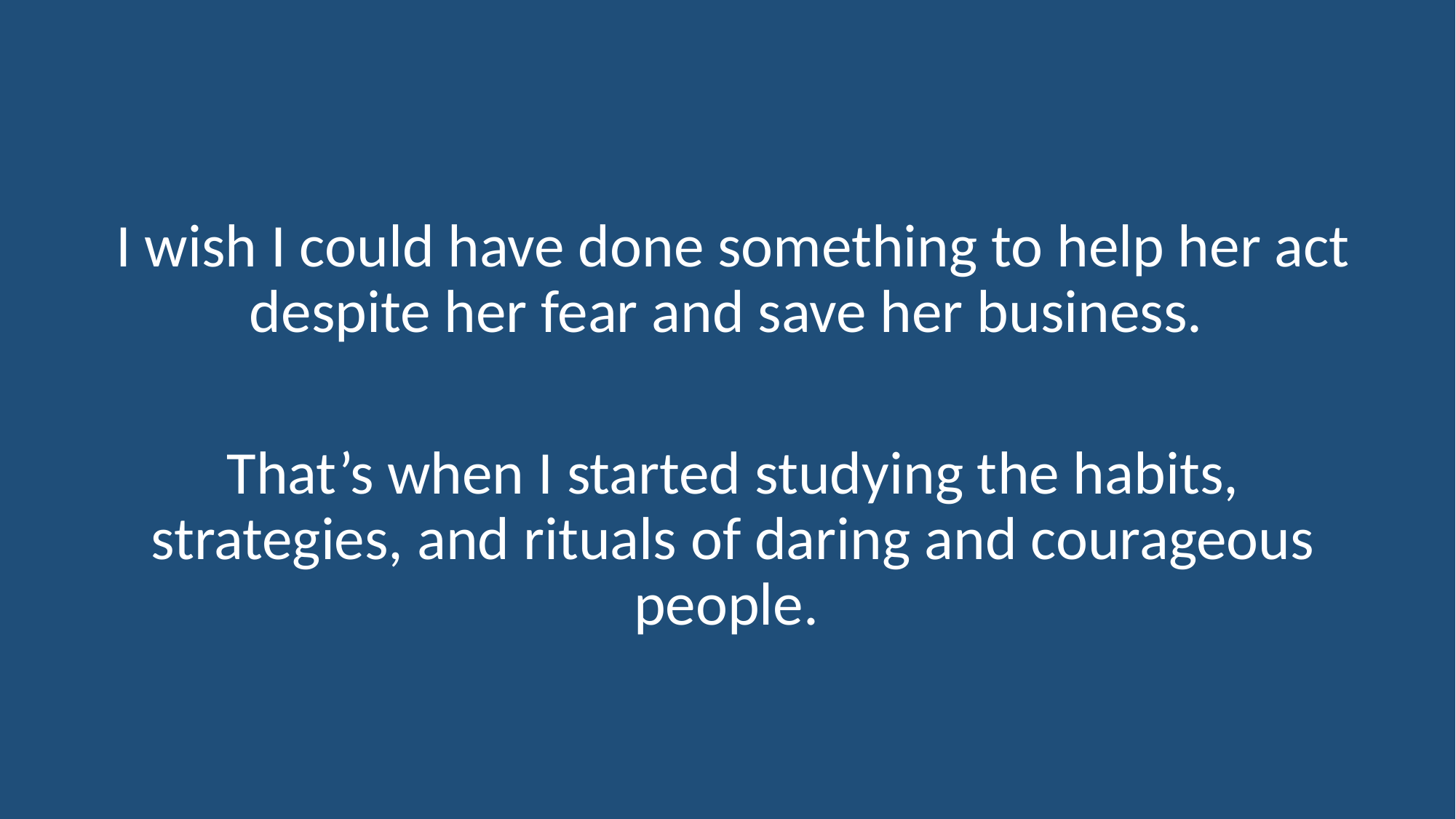

I wish I could have done something to help her act despite her fear and save her business.

That’s when I started studying the habits, strategies, and rituals of daring and courageous people.